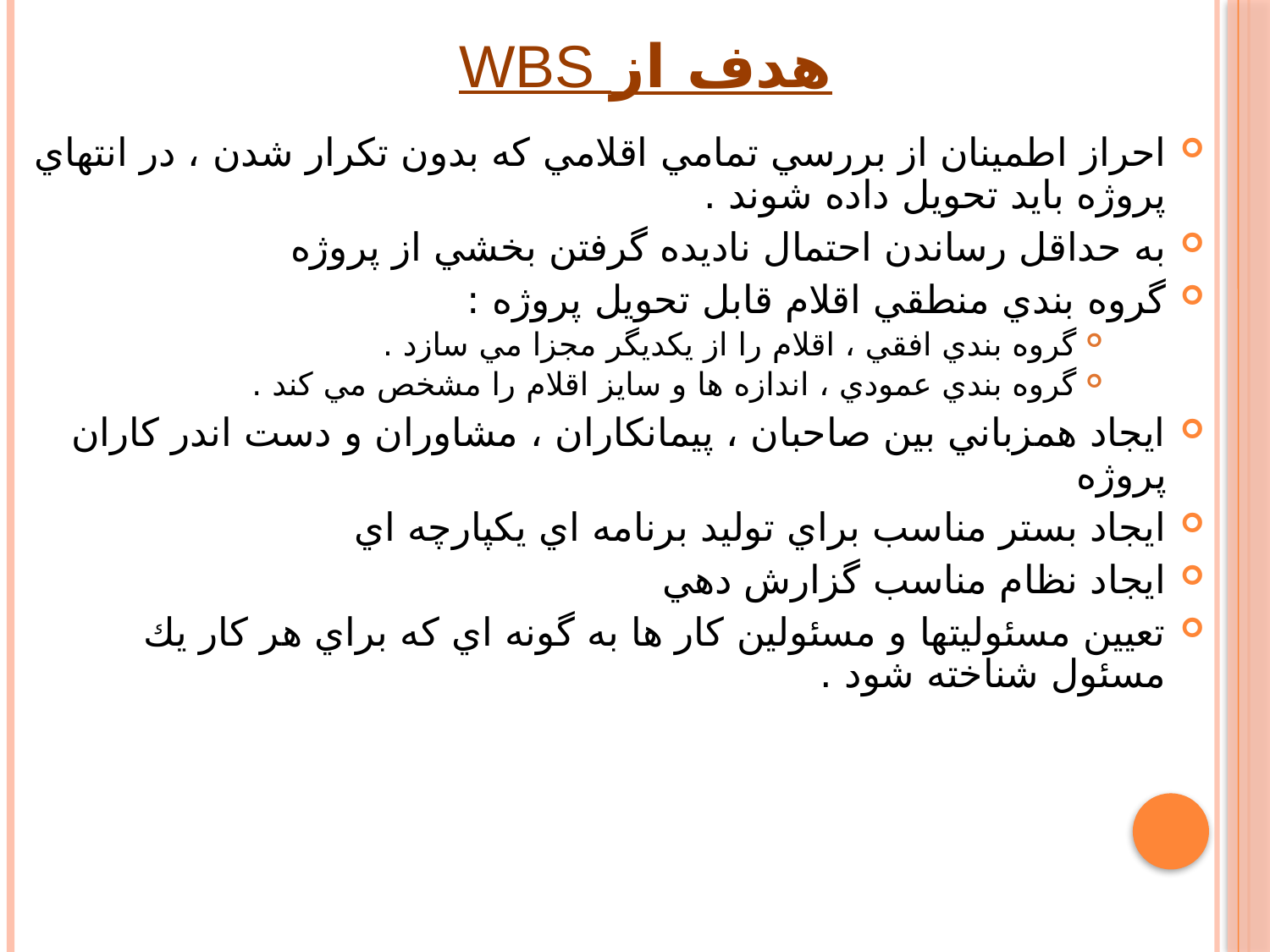

# هدف از WBS
احراز اطمينان از بررسي تمامي اقلامي كه بدون تكرار شدن ، در انتهاي پروژه بايد تحويل داده شوند .
به حداقل رساندن احتمال ناديده گرفتن بخشي از پروژه
گروه بندي منطقي اقلام قابل تحويل پروژه :
گروه بندي افقي ، اقلام را از يكديگر مجزا مي سازد .
گروه بندي عمودي ، اندازه ها و سايز اقلام را مشخص مي كند .
ايجاد همزباني بين صاحبان ، پيمانكاران ، مشاوران و دست اندر كاران پروژه
ايجاد بستر مناسب براي توليد برنامه اي يكپارچه اي
ايجاد نظام مناسب گزارش دهي
تعيين مسئوليتها و مسئولين كار ها به گونه اي كه براي هر كار يك مسئول شناخته شود .